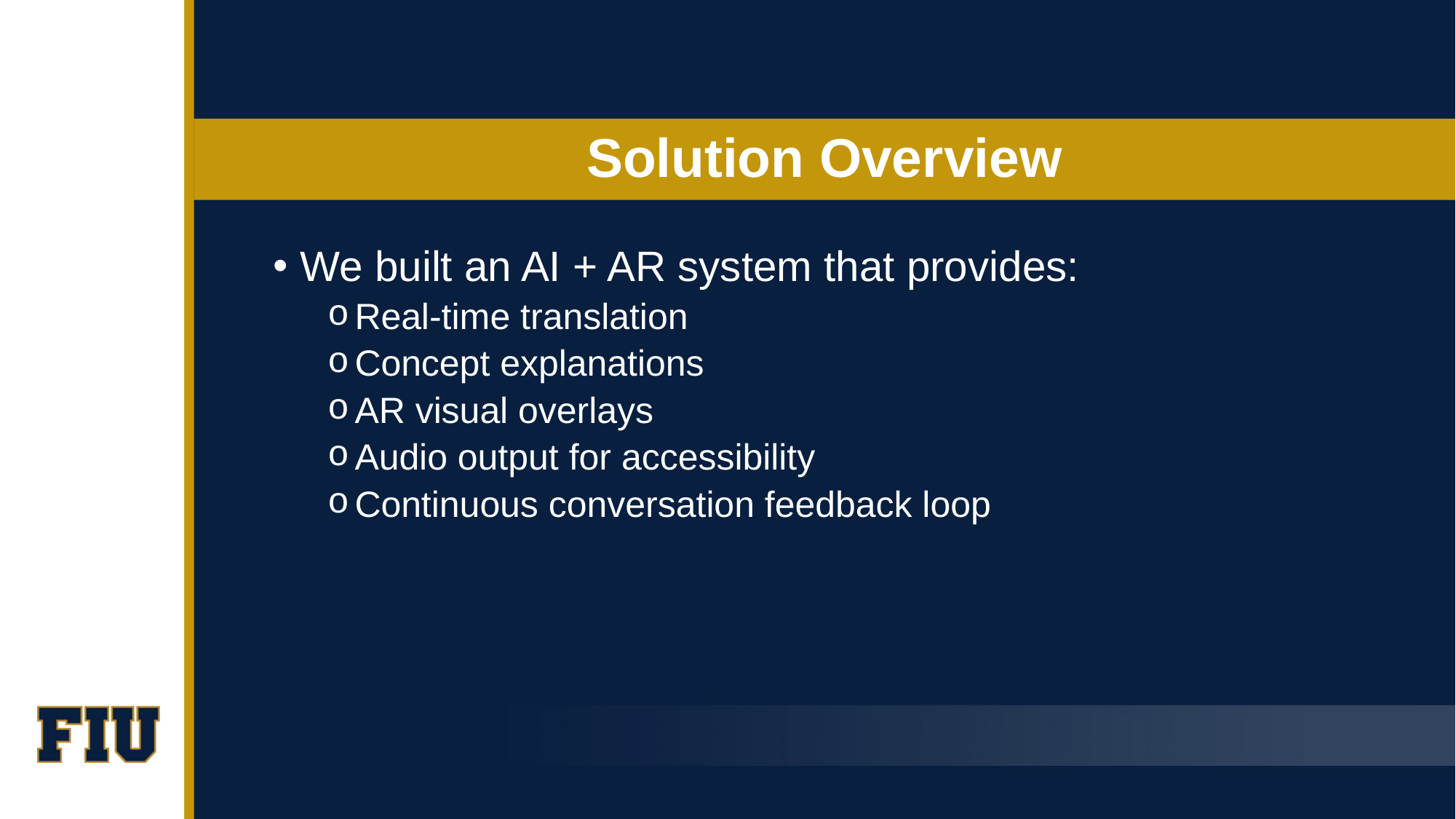

# Solution Overview

We built an AI + AR system that provides:
Real-time translation
Concept explanations
AR visual overlays
Audio output for accessibility
Continuous conversation feedback loop